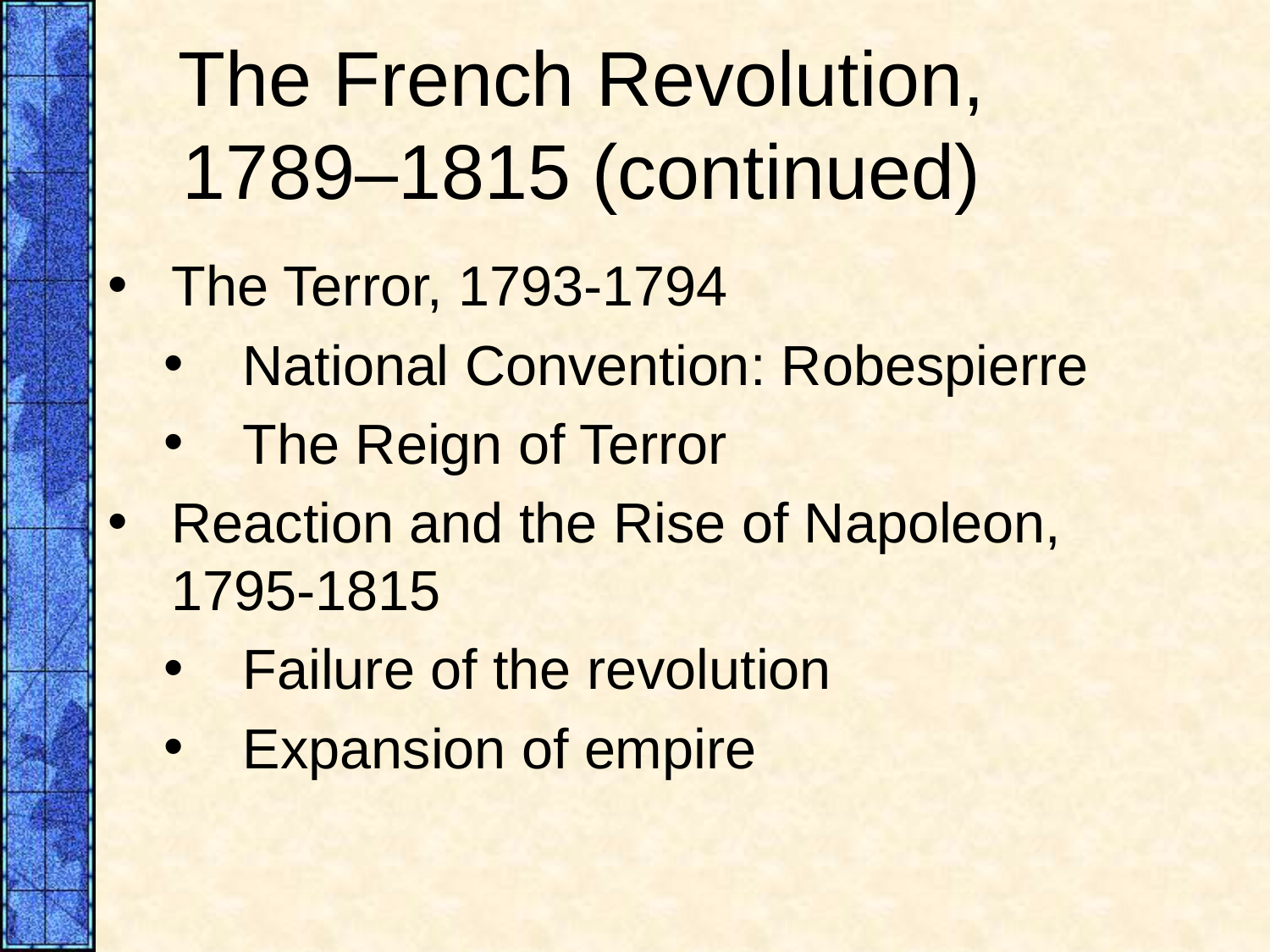

# The French Revolution, 1789–1815 (continued)
The Terror, 1793-1794
 National Convention: Robespierre
 The Reign of Terror
Reaction and the Rise of Napoleon, 1795-1815
 Failure of the revolution
 Expansion of empire